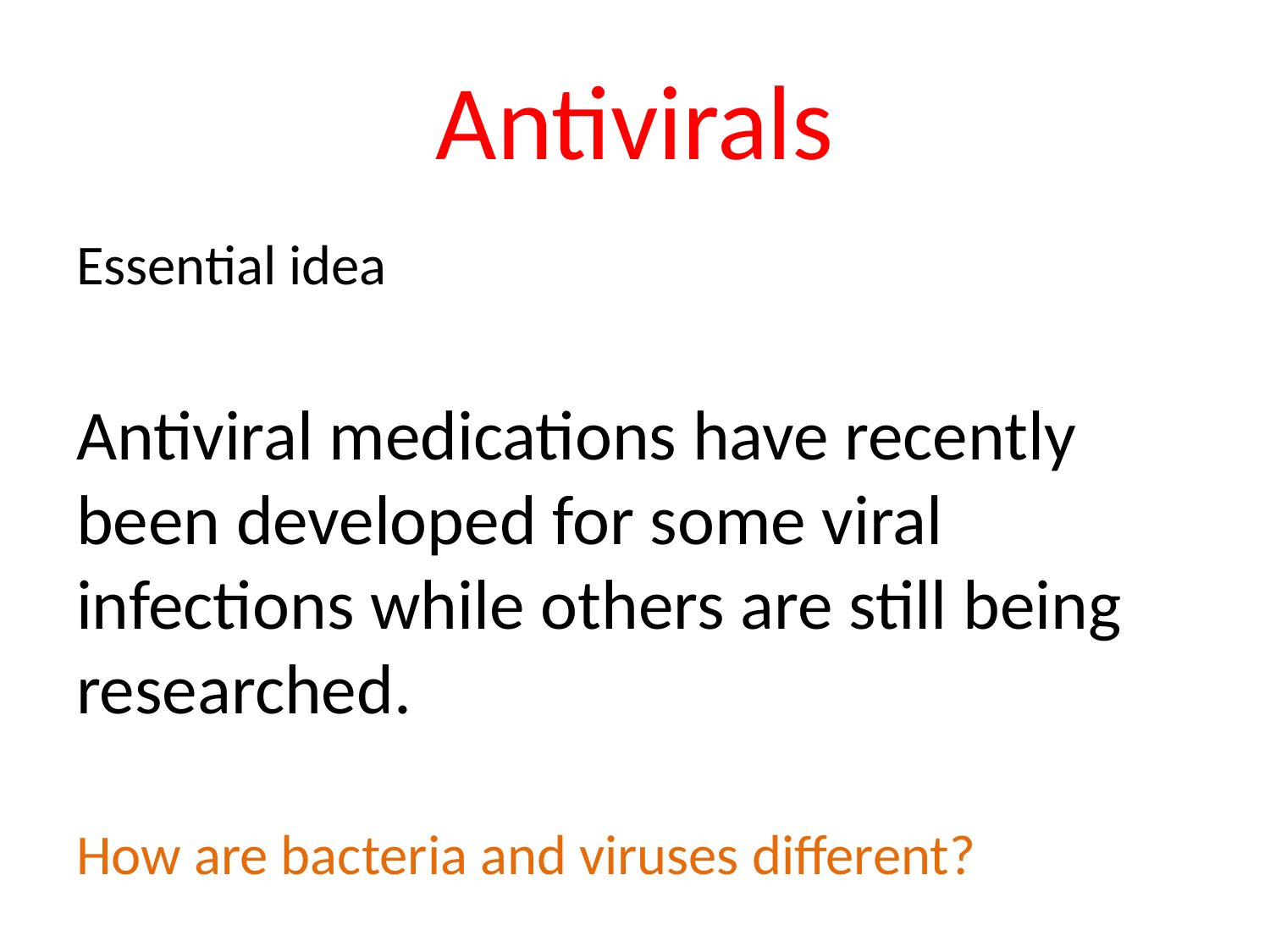

# Antivirals
Essential idea

Antiviral medications have recently been developed for some viral infections while others are still being researched.

How are bacteria and viruses different?